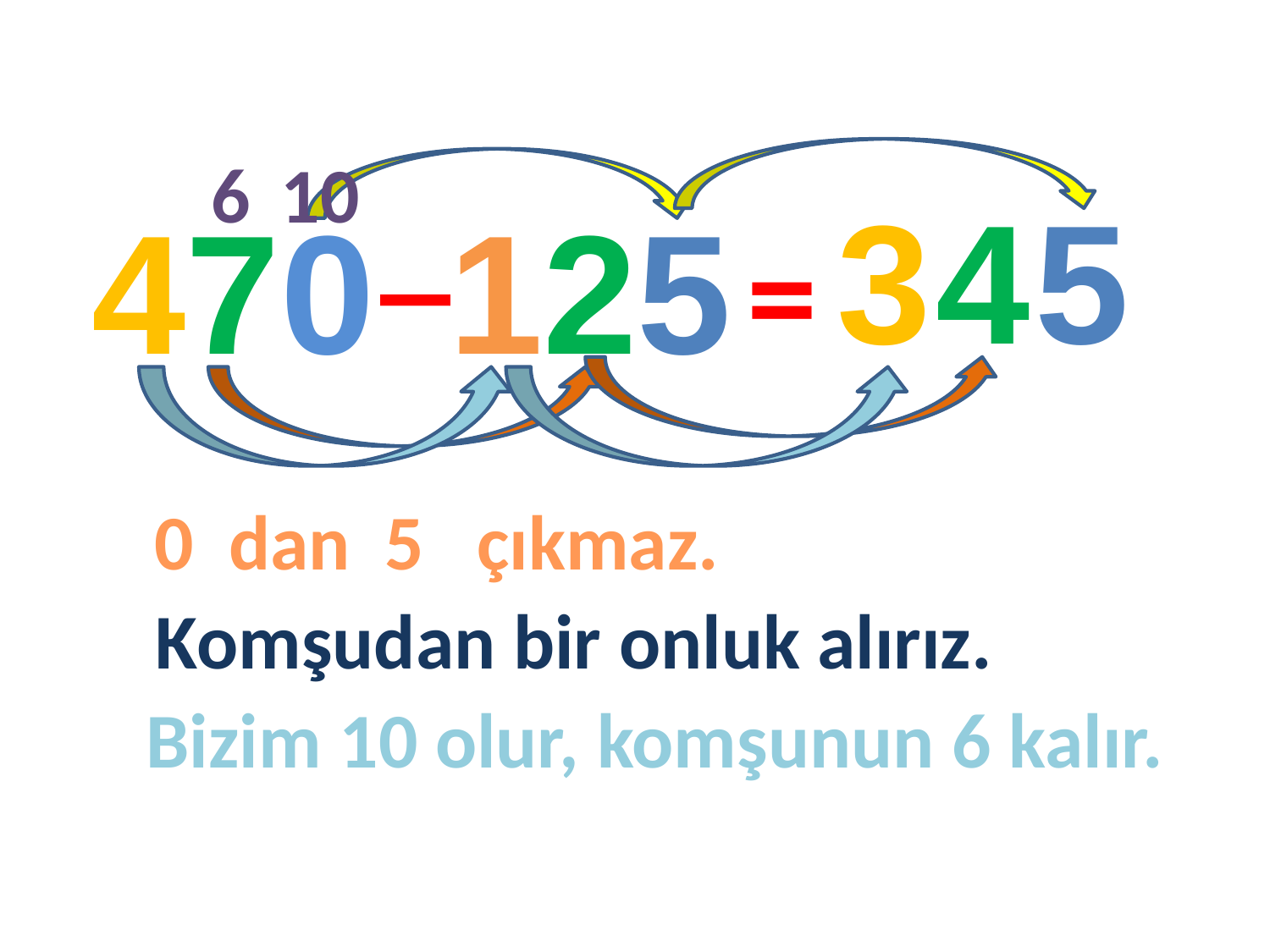

6
10
_

3
4
5
470
125
=

0  dan  5   çıkmaz.
Komşudan bir onluk alırız.
Bizim 10 olur, komşunun 6 kalır.